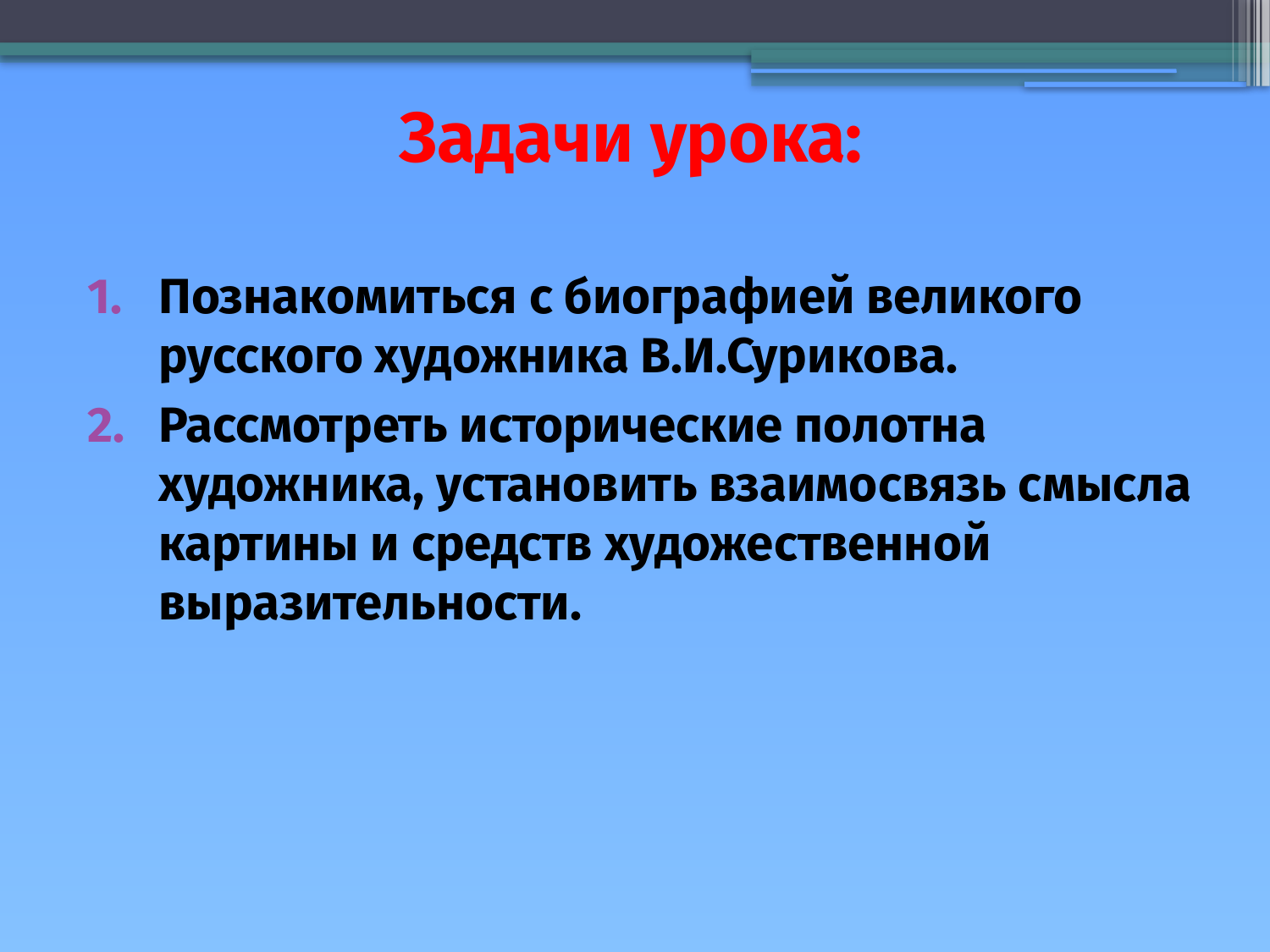

# Задачи урока:
Познакомиться с биографией великого русского художника В.И.Сурикова.
Рассмотреть исторические полотна художника, установить взаимосвязь смысла картины и средств художественной выразительности.